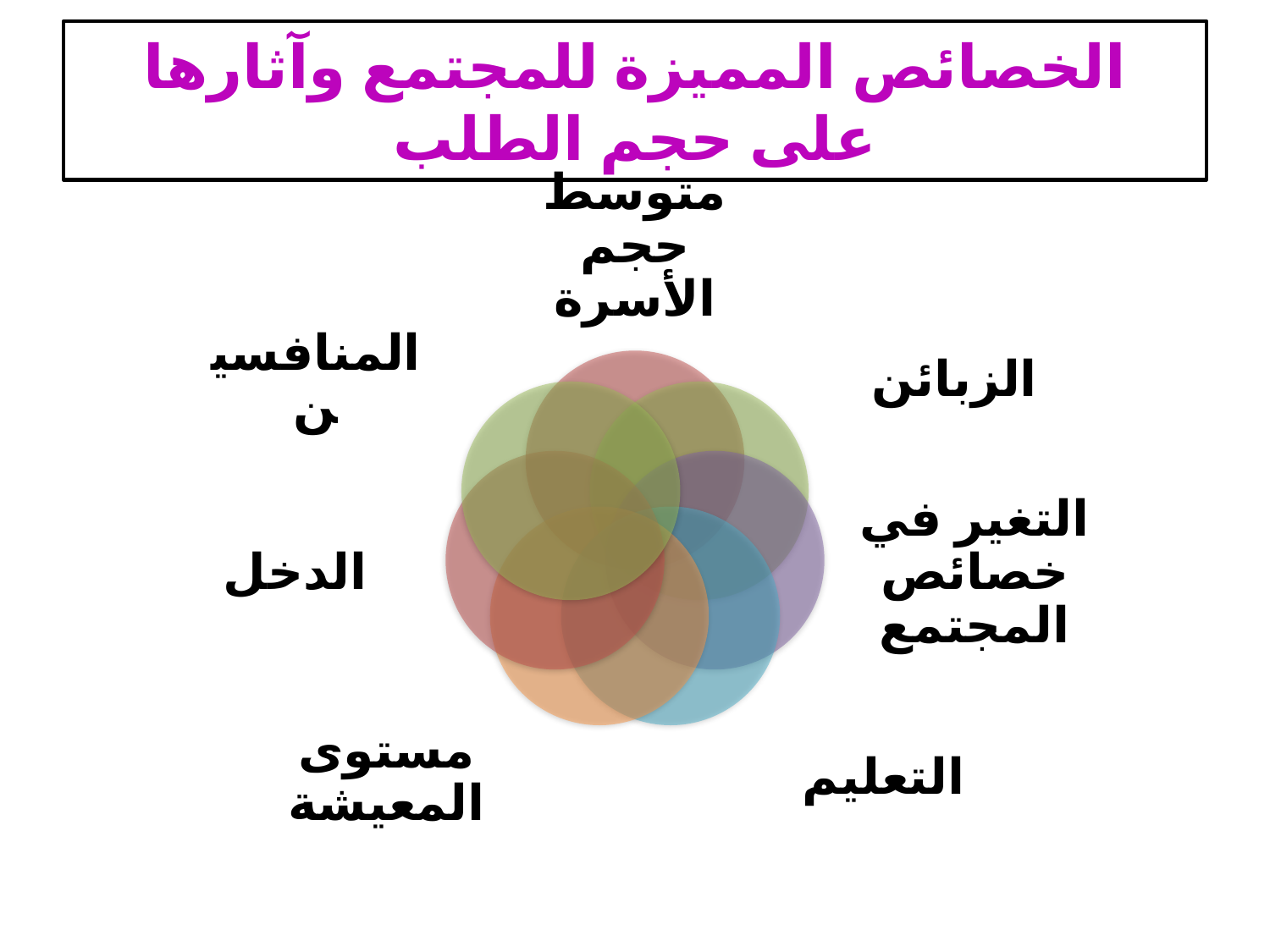

# الخصائص المميزة للمجتمع وآثارها على حجم الطلب
متوسط حجم الأسرة
الزبائن
التغير في خصائص المجتمع
التعليم
مستوى المعيشة
الدخل
المنافسين